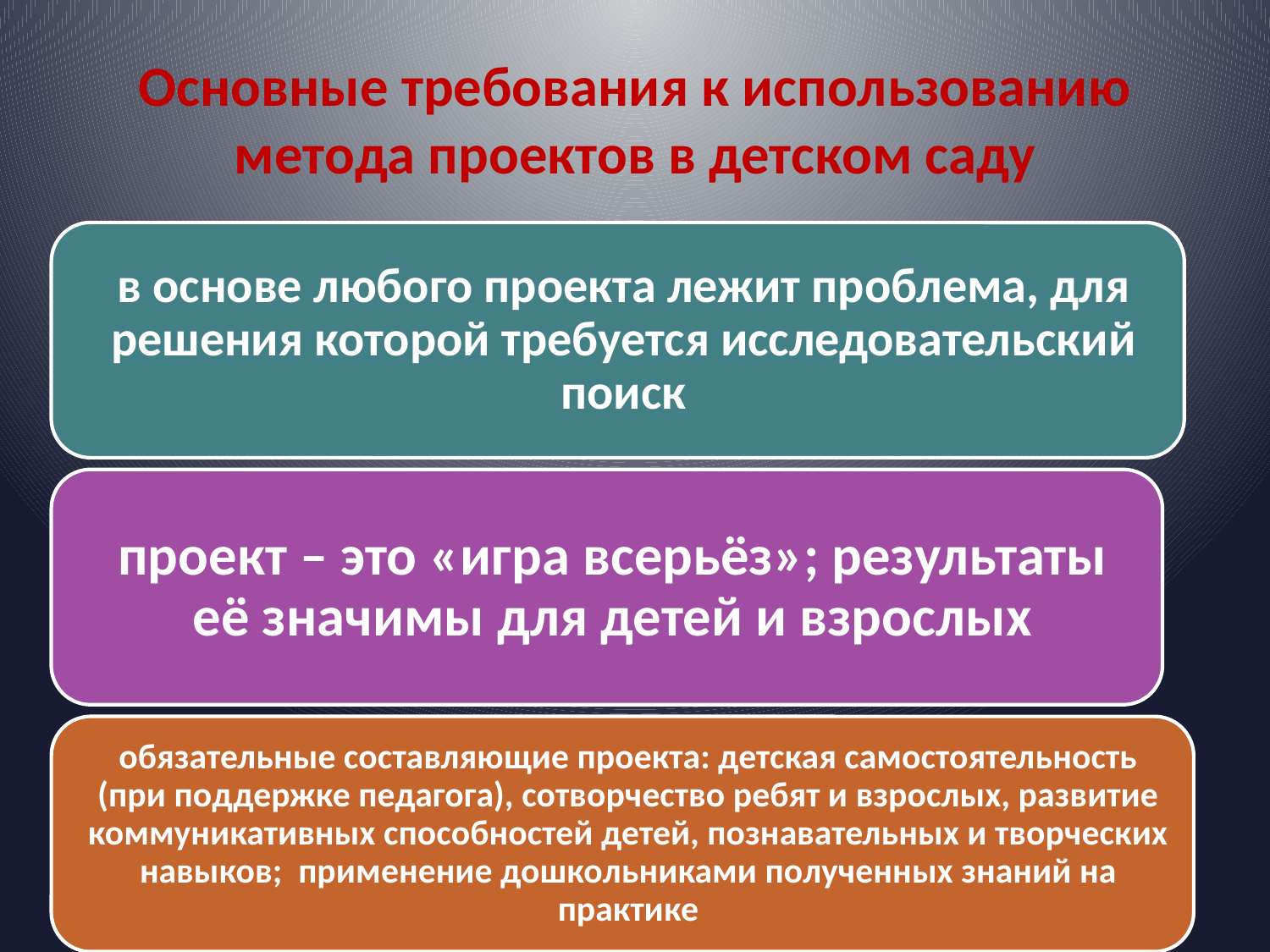

# Основные требования к использованию метода проектов в детском саду
в основе любого проекта лежит проблема, для решения которой требуется исследовательский поиск
проект – это «игра всерьёз»; результаты её значимы для детей и взрослых
обязательные составляющие проекта: детская самостоятельность (при поддержке педагога), сотворчество ребят и взрослых, развитие коммуникативных способностей детей, познавательных и творческих навыков;  применение дошкольниками полученных знаний на практике